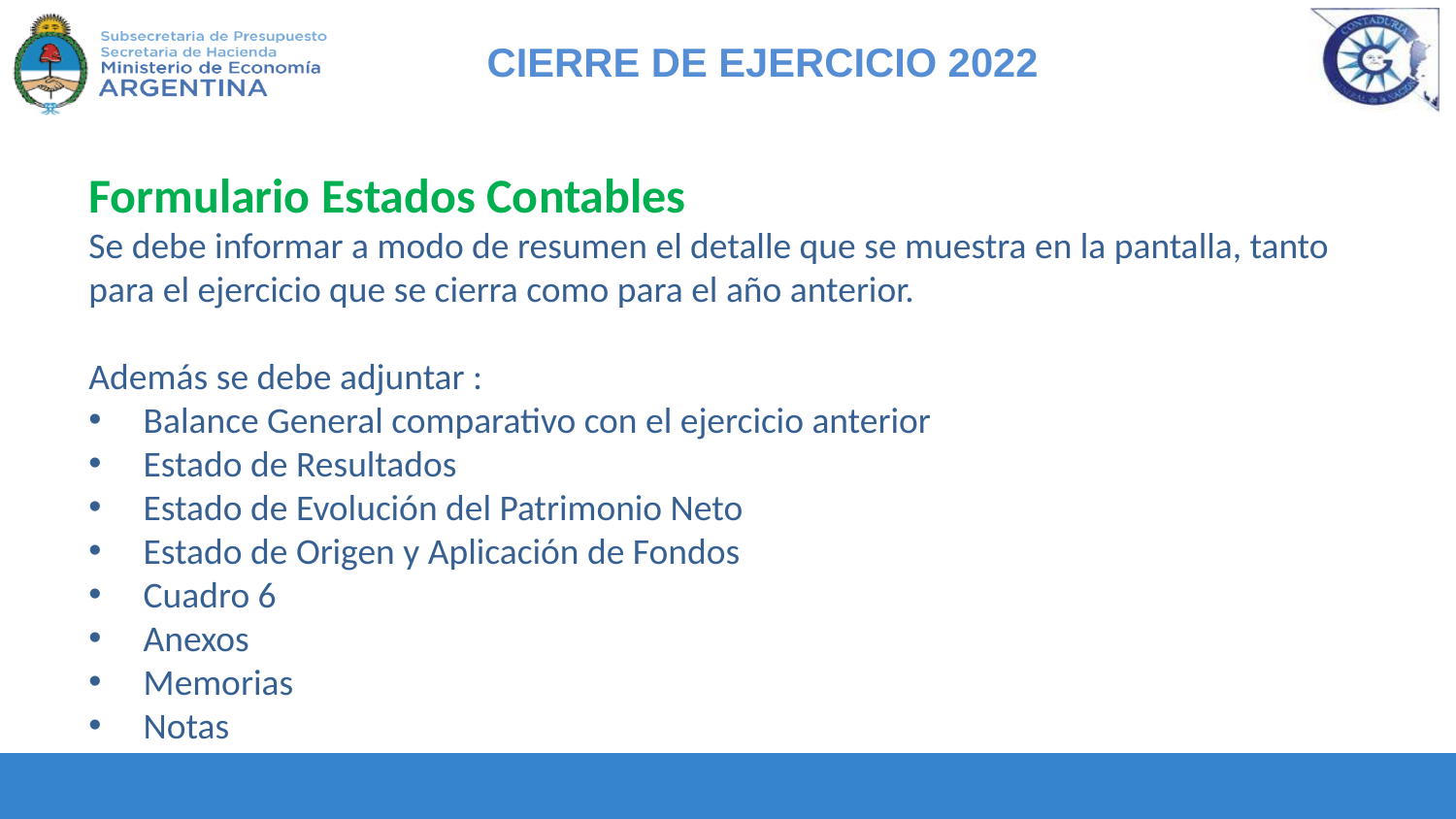

Formulario Estados Contables
Se debe informar a modo de resumen el detalle que se muestra en la pantalla, tanto para el ejercicio que se cierra como para el año anterior.
Además se debe adjuntar :
Balance General comparativo con el ejercicio anterior
Estado de Resultados
Estado de Evolución del Patrimonio Neto
Estado de Origen y Aplicación de Fondos
Cuadro 6
Anexos
Memorias
Notas